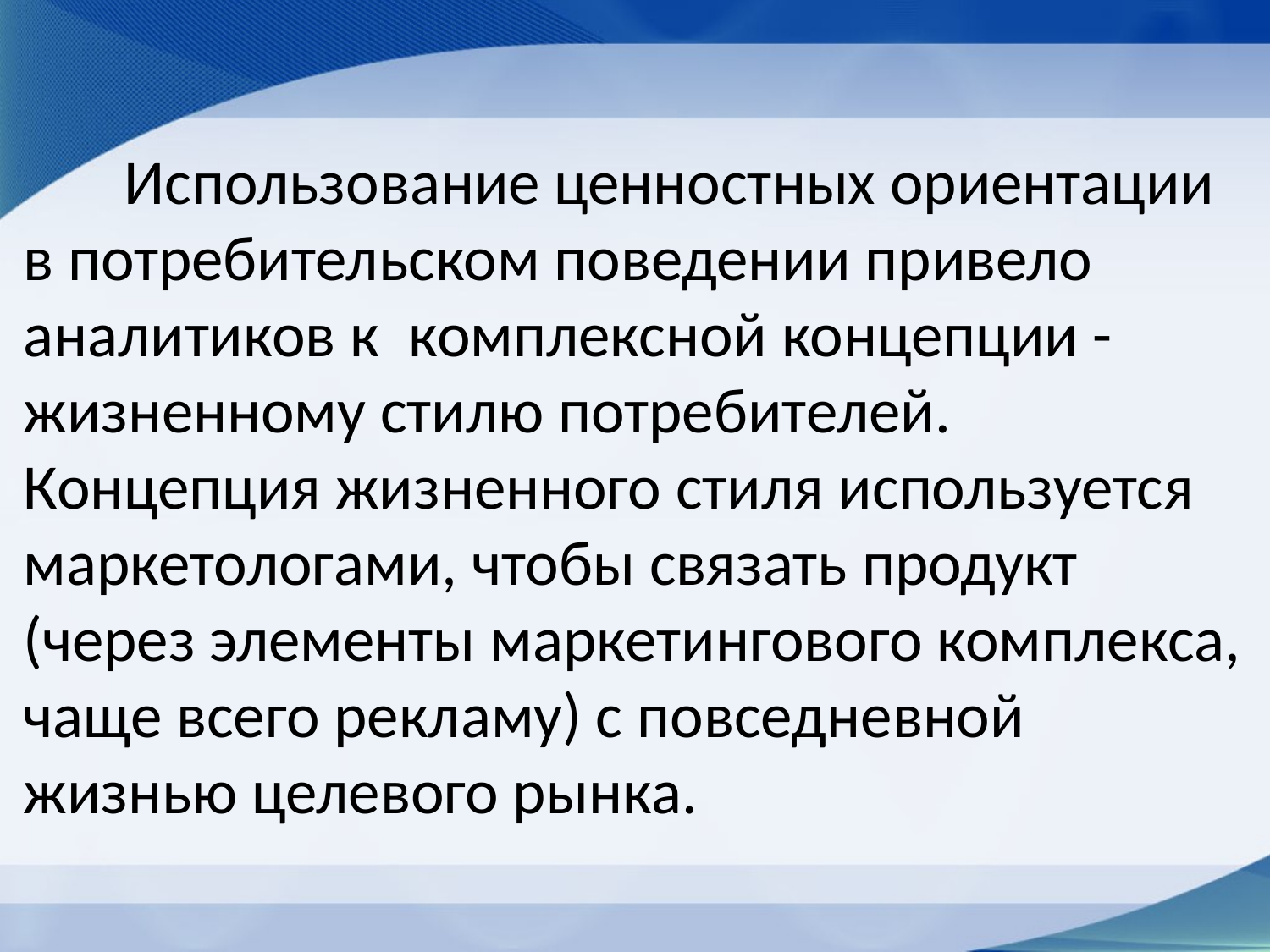

# Использование ценностных ориентации в потребительском поведении привело аналитиков к  комплексной концепции - жизненному стилю потребителей. Концепция жизненного стиля используется маркетологами, чтобы связать продукт (через элементы маркетингового комплекса, чаще всего рекламу) с повседневной жизнью целевого рынка.